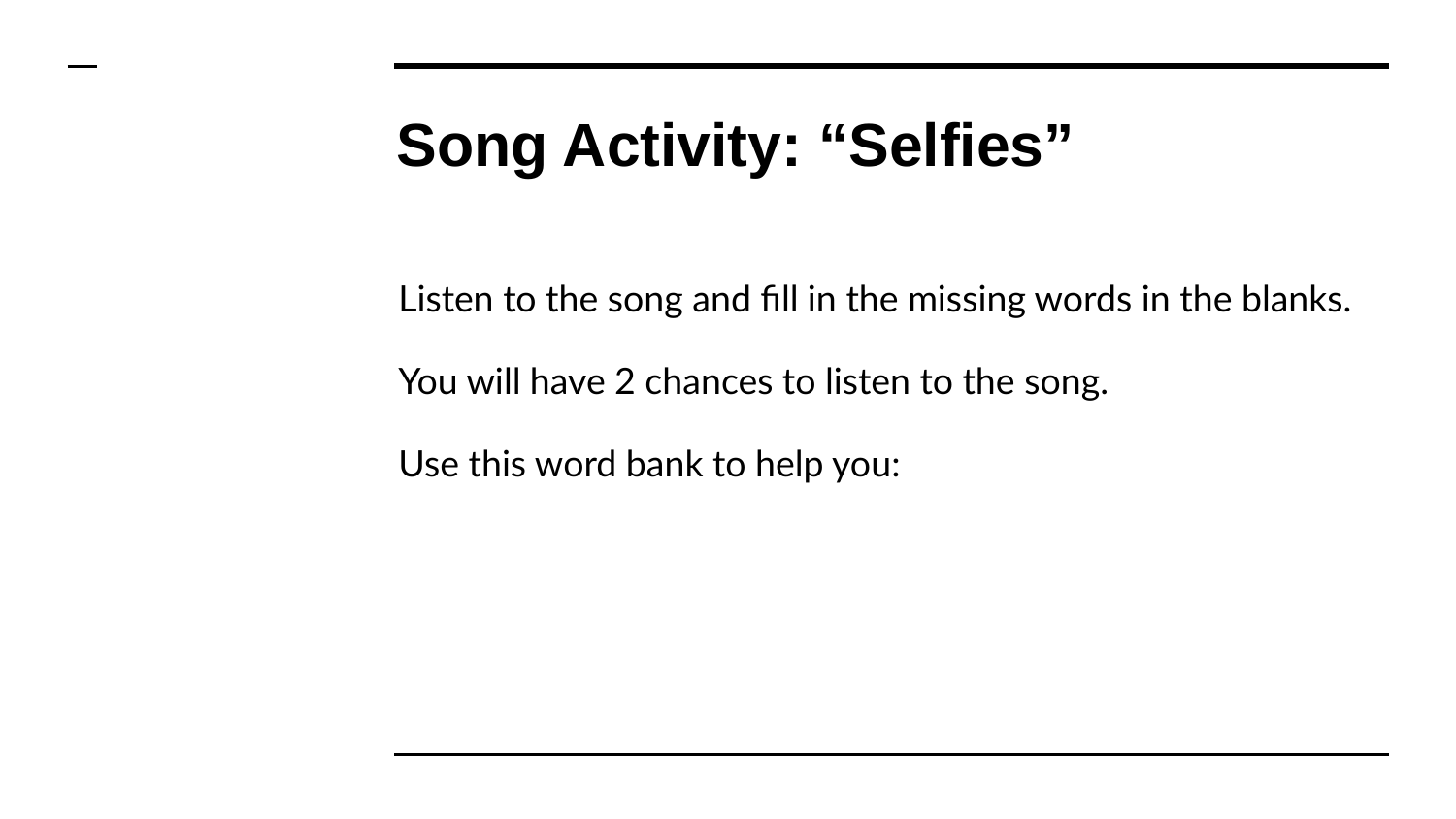

# Song Activity: “Selfies”
Listen to the song and fill in the missing words in the blanks.
You will have 2 chances to listen to the song.
Use this word bank to help you: